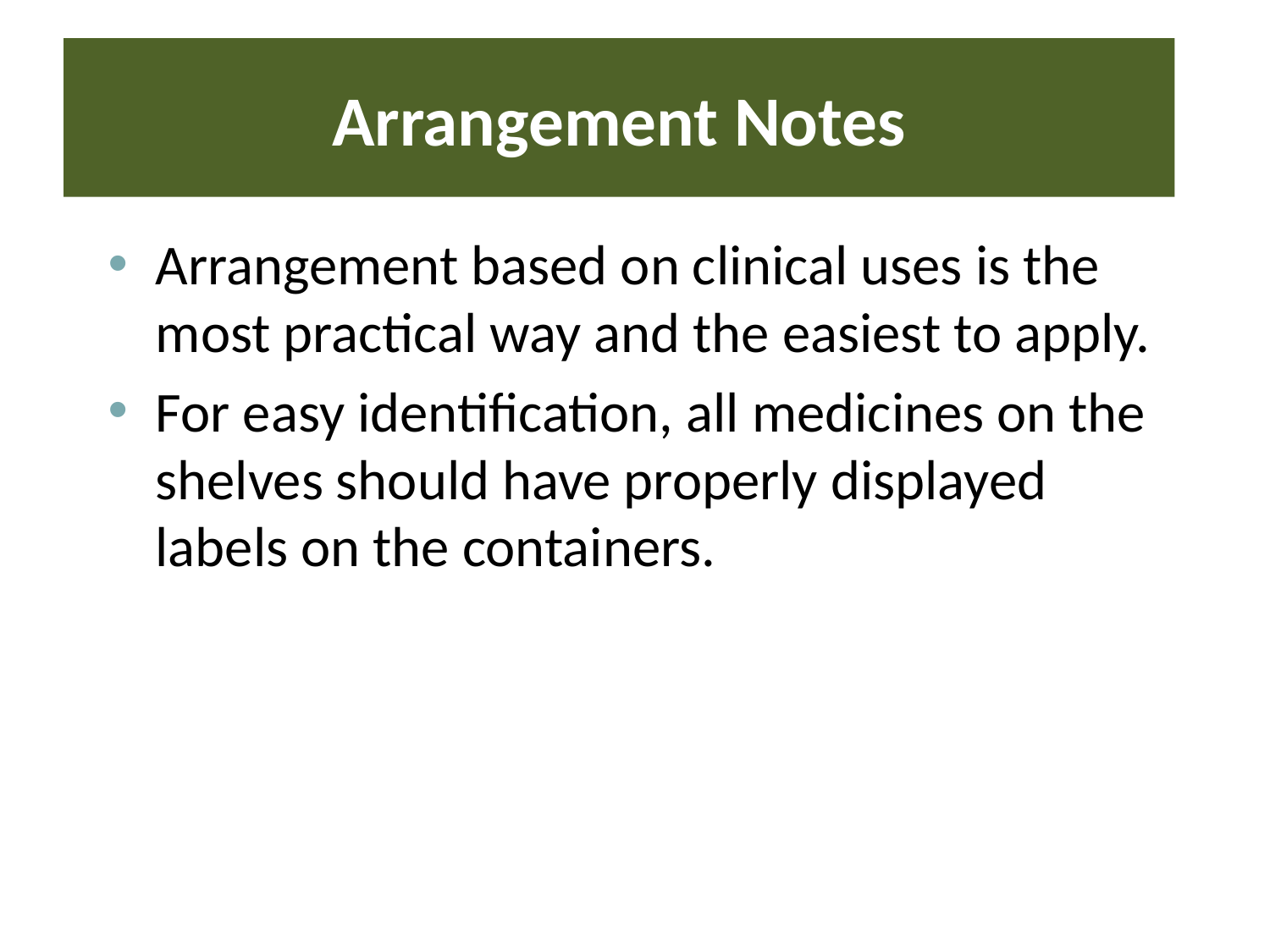

# Arrangement Notes
Arrangement based on clinical uses is the most practical way and the easiest to apply.
For easy identification, all medicines on the shelves should have properly displayed labels on the containers.